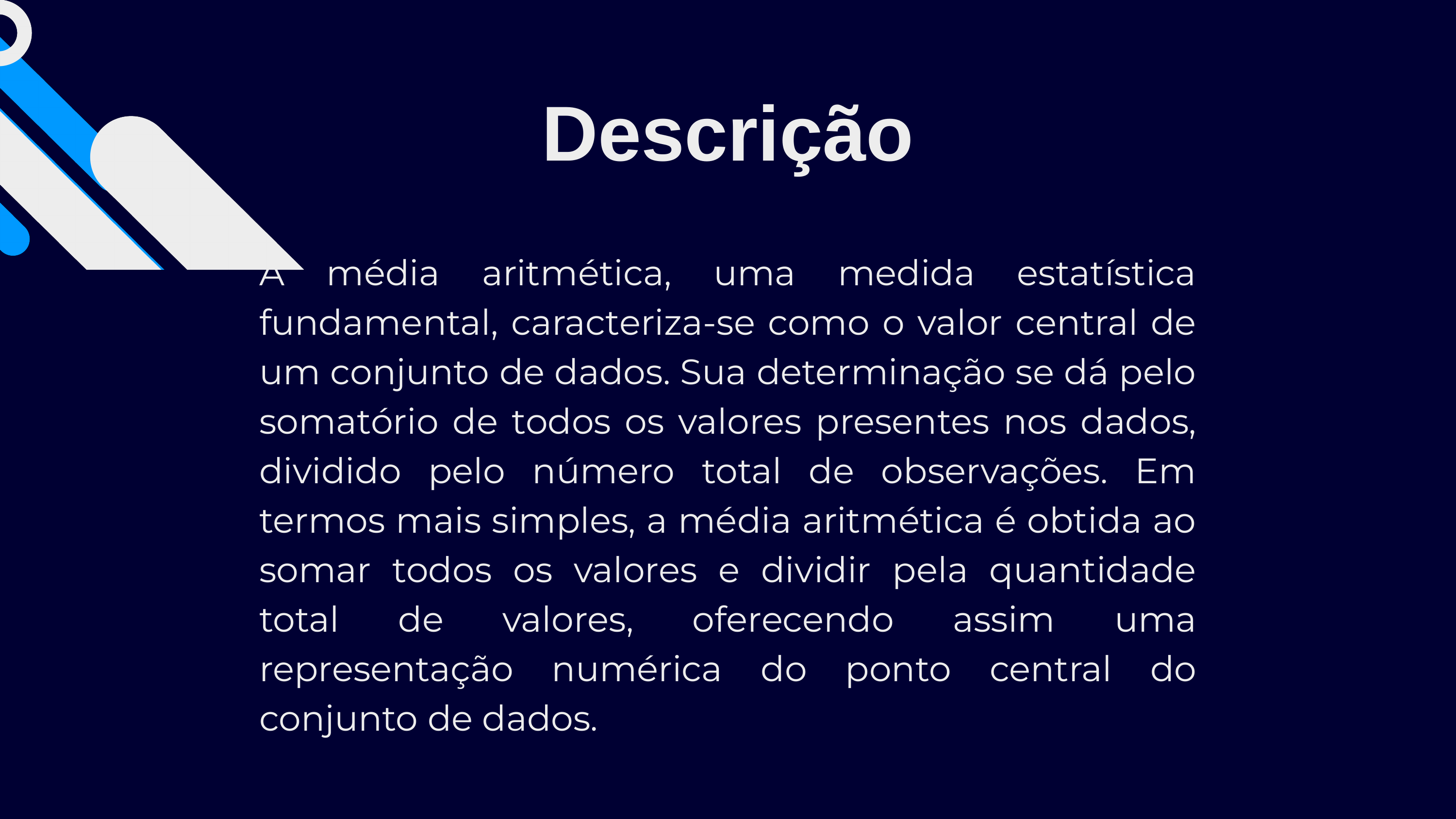

Descrição
A média aritmética, uma medida estatística fundamental, caracteriza-se como o valor central de um conjunto de dados. Sua determinação se dá pelo somatório de todos os valores presentes nos dados, dividido pelo número total de observações. Em termos mais simples, a média aritmética é obtida ao somar todos os valores e dividir pela quantidade total de valores, oferecendo assim uma representação numérica do ponto central do conjunto de dados.